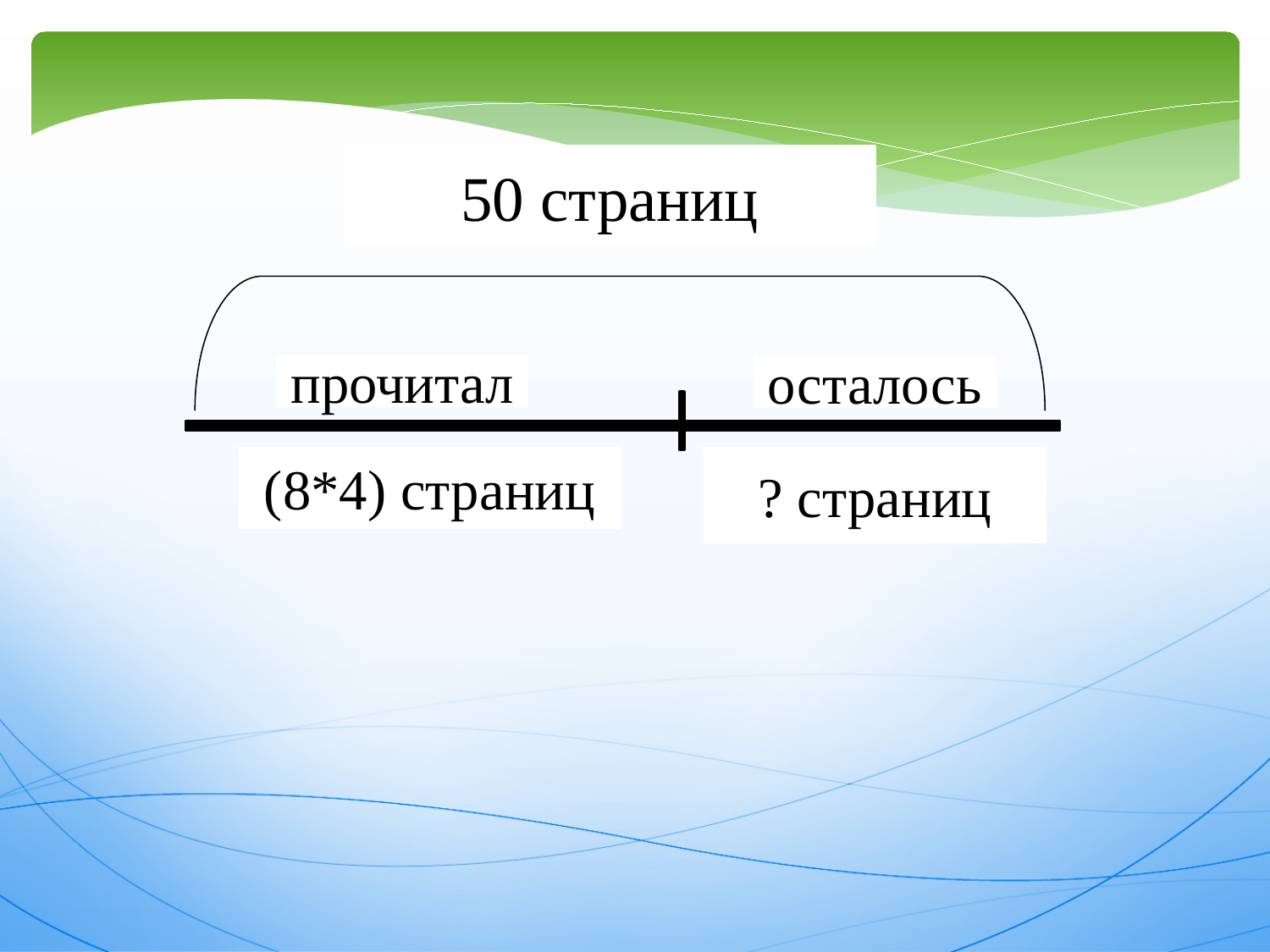

50 страниц
прочитал
осталось

(8*4) страниц
? страниц